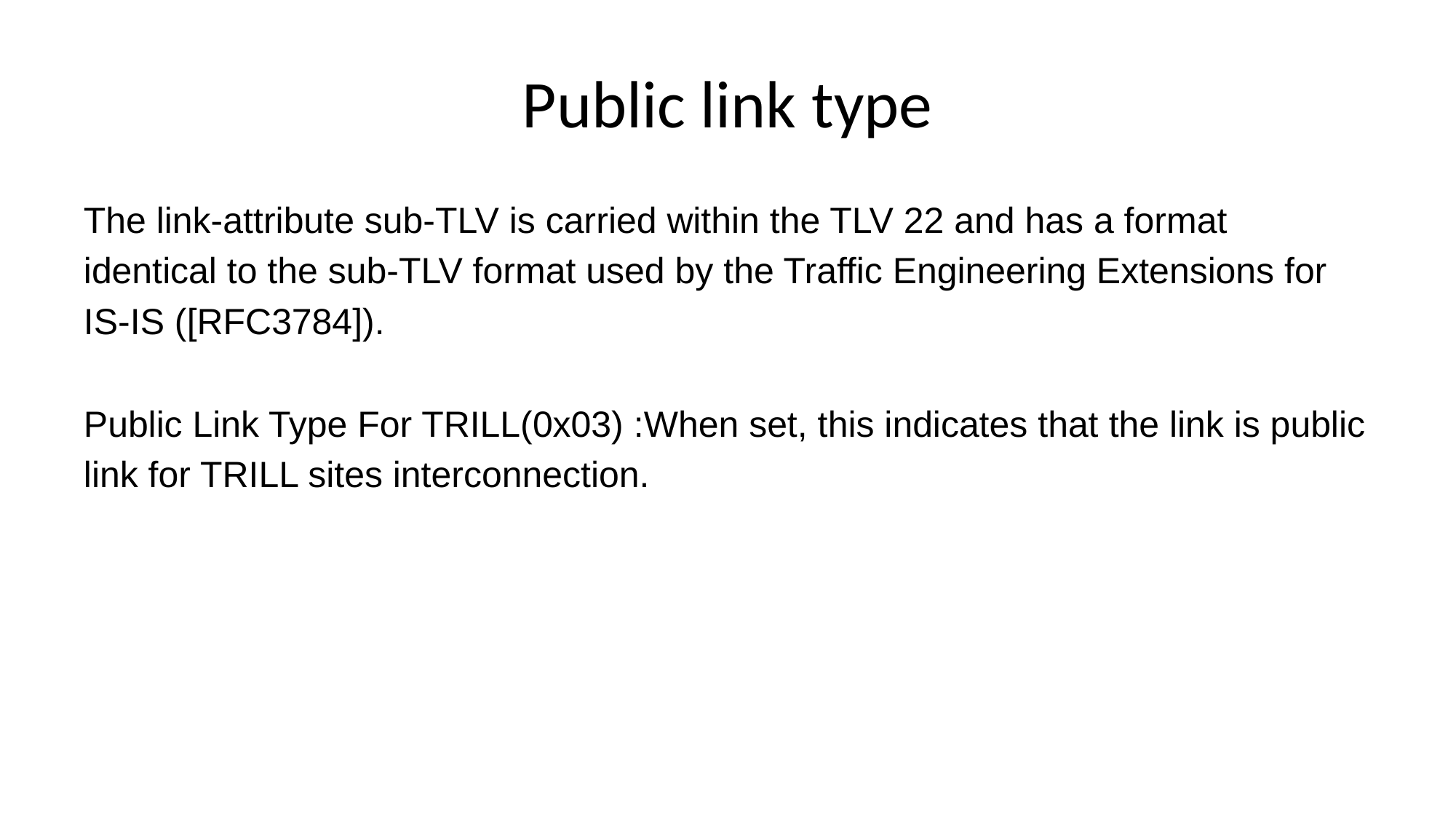

# Public link type
The link-attribute sub-TLV is carried within the TLV 22 and has a format
identical to the sub-TLV format used by the Traffic Engineering Extensions for
IS-IS ([RFC3784]).

Public Link Type For TRILL(0x03) :When set, this indicates that the link is public
link for TRILL sites interconnection.

Page 6